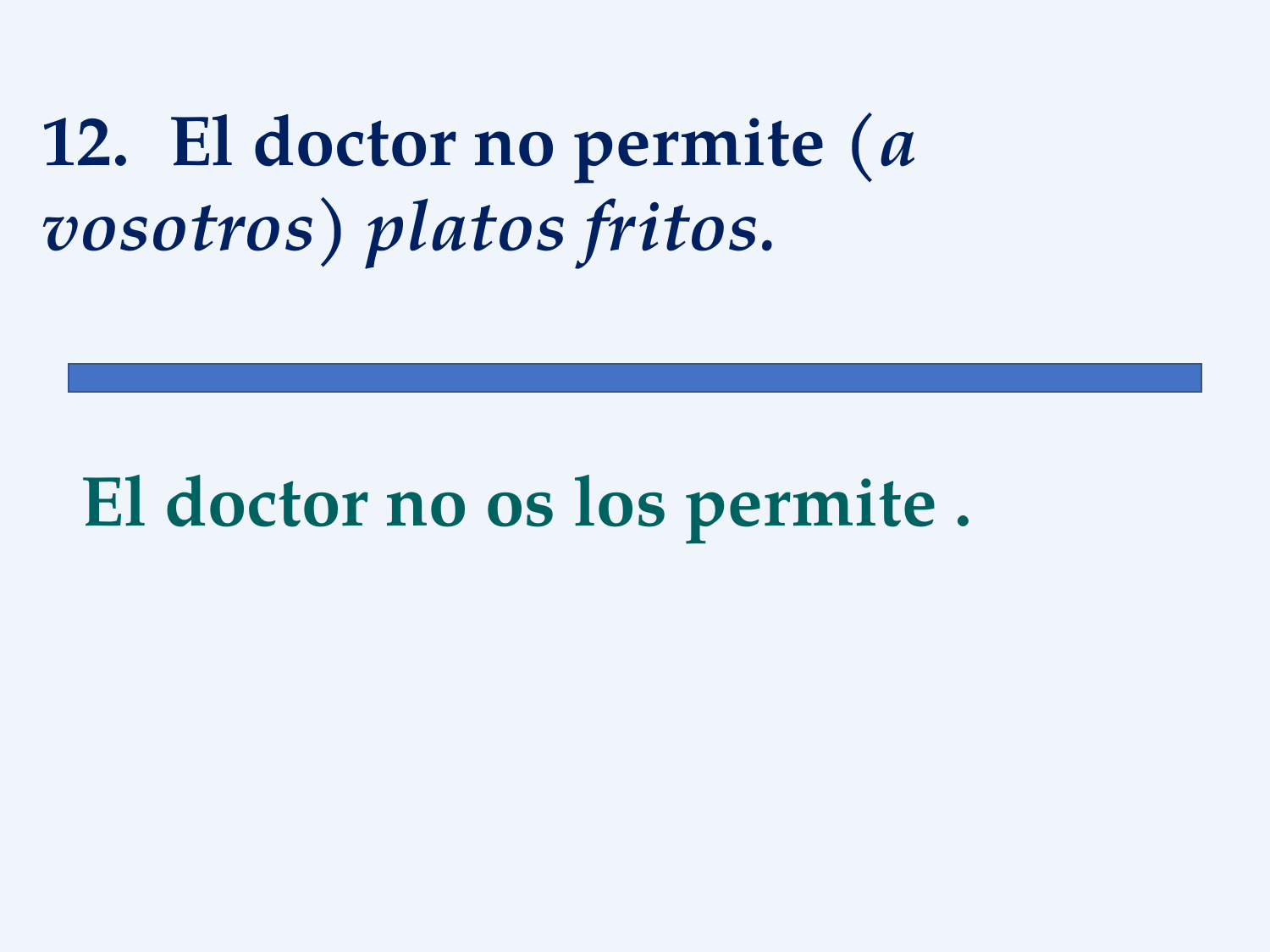

12.	El doctor no permite (a vosotros) platos fritos.

El doctor no os los permite .